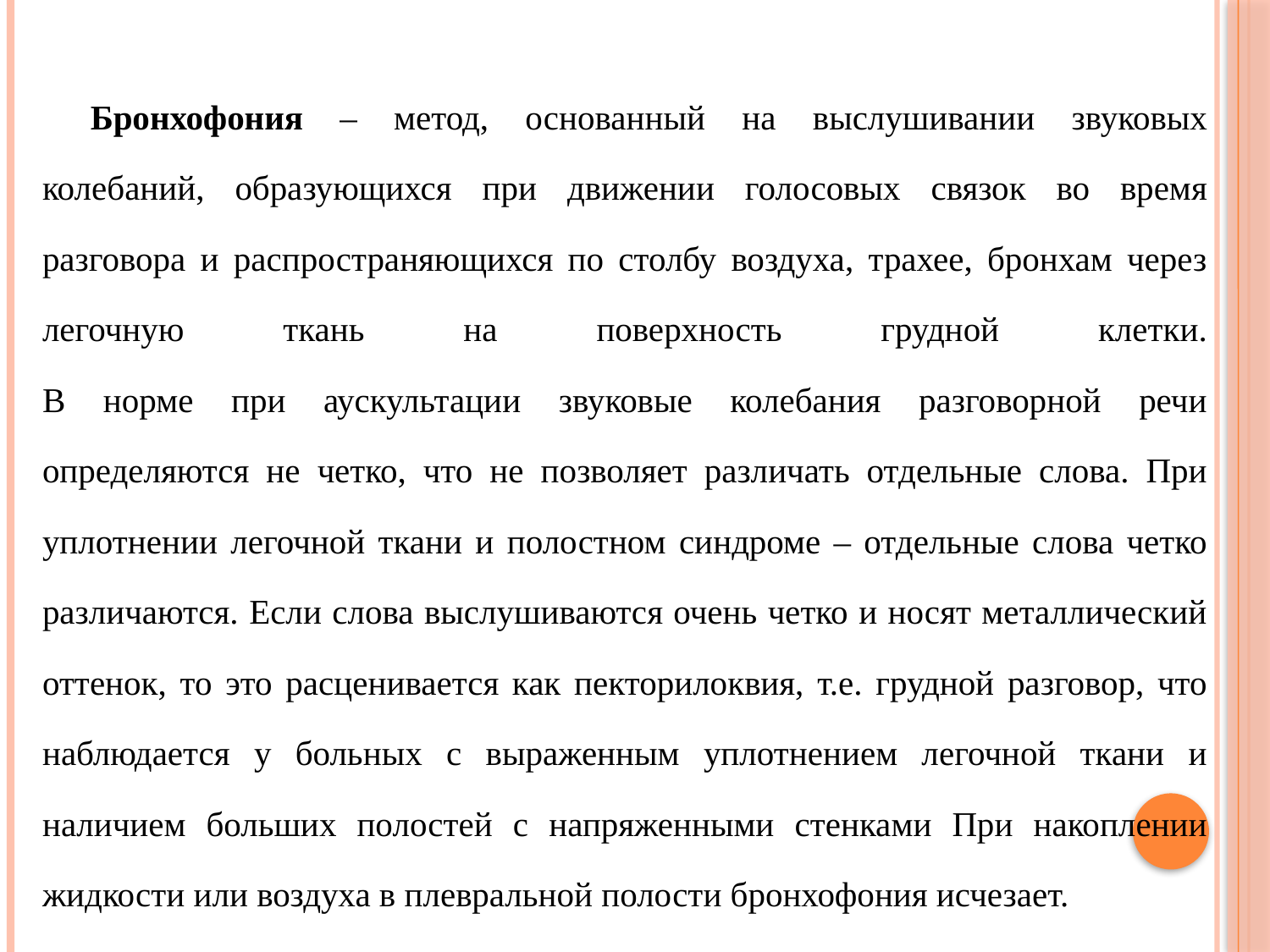

Бронхофония – метод, основанный на выслушивании звуковых
колебаний, образующихся при движении голосовых связок во время
разговора и распространяющихся по столбу воздуха, трахее, бронхам через
легочную ткань на поверхность грудной клетки.
В норме при аускультации звуковые колебания разговорной речи
определяются не четко, что не позволяет различать отдельные слова. При
уплотнении легочной ткани и полостном синдроме – отдельные слова четко
различаются. Если слова выслушиваются очень четко и носят металлический оттенок, то это расценивается как пекторилоквия, т.е. грудной разговор, что наблюдается у больных с выраженным уплотнением легочной ткани и наличием больших полостей с напряженными стенками При накоплении жидкости или воздуха в плевральной полости бронхофония исчезает.